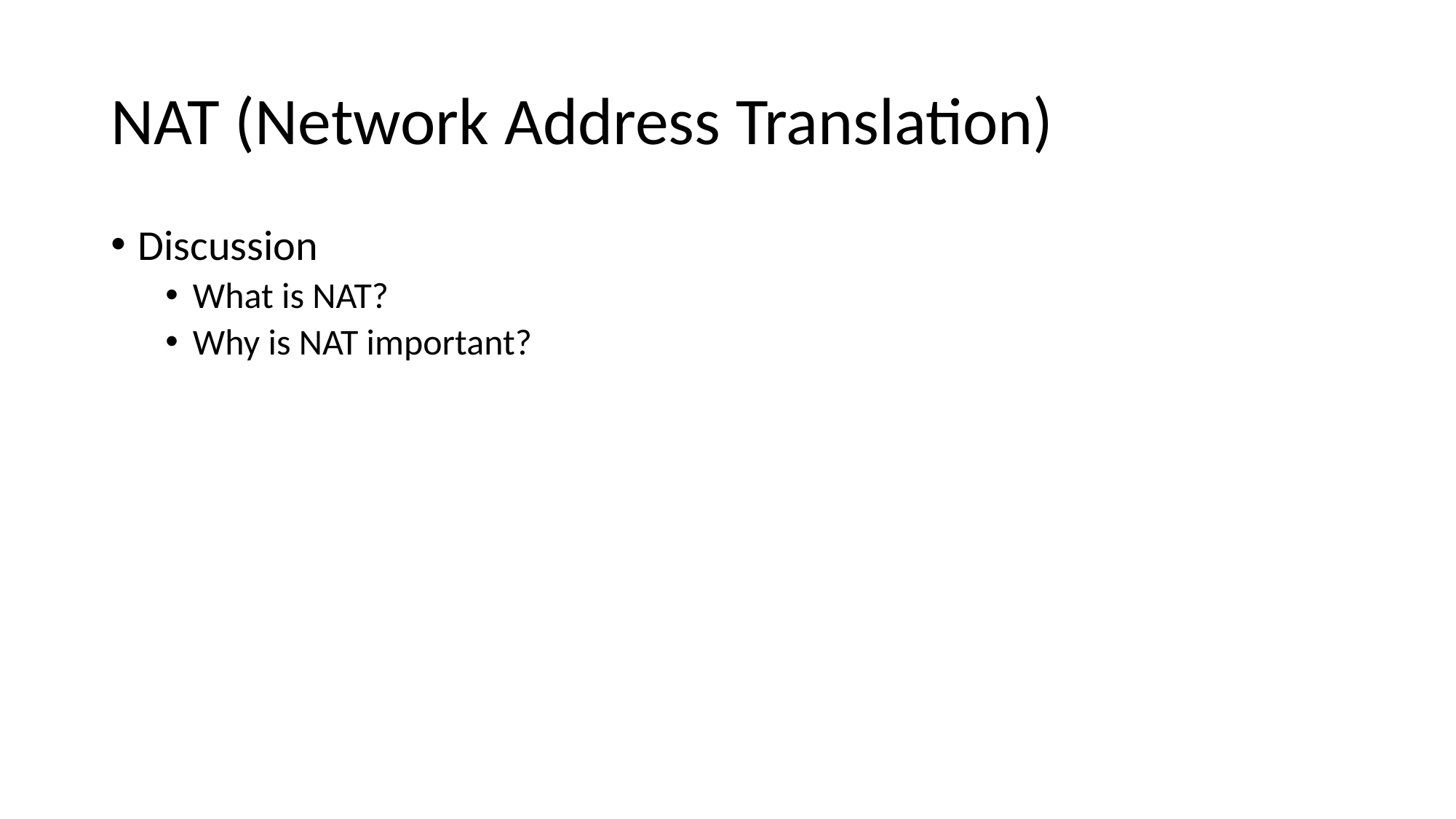

# NAT (Network Address Translation)
Discussion
What is NAT?
Why is NAT important?